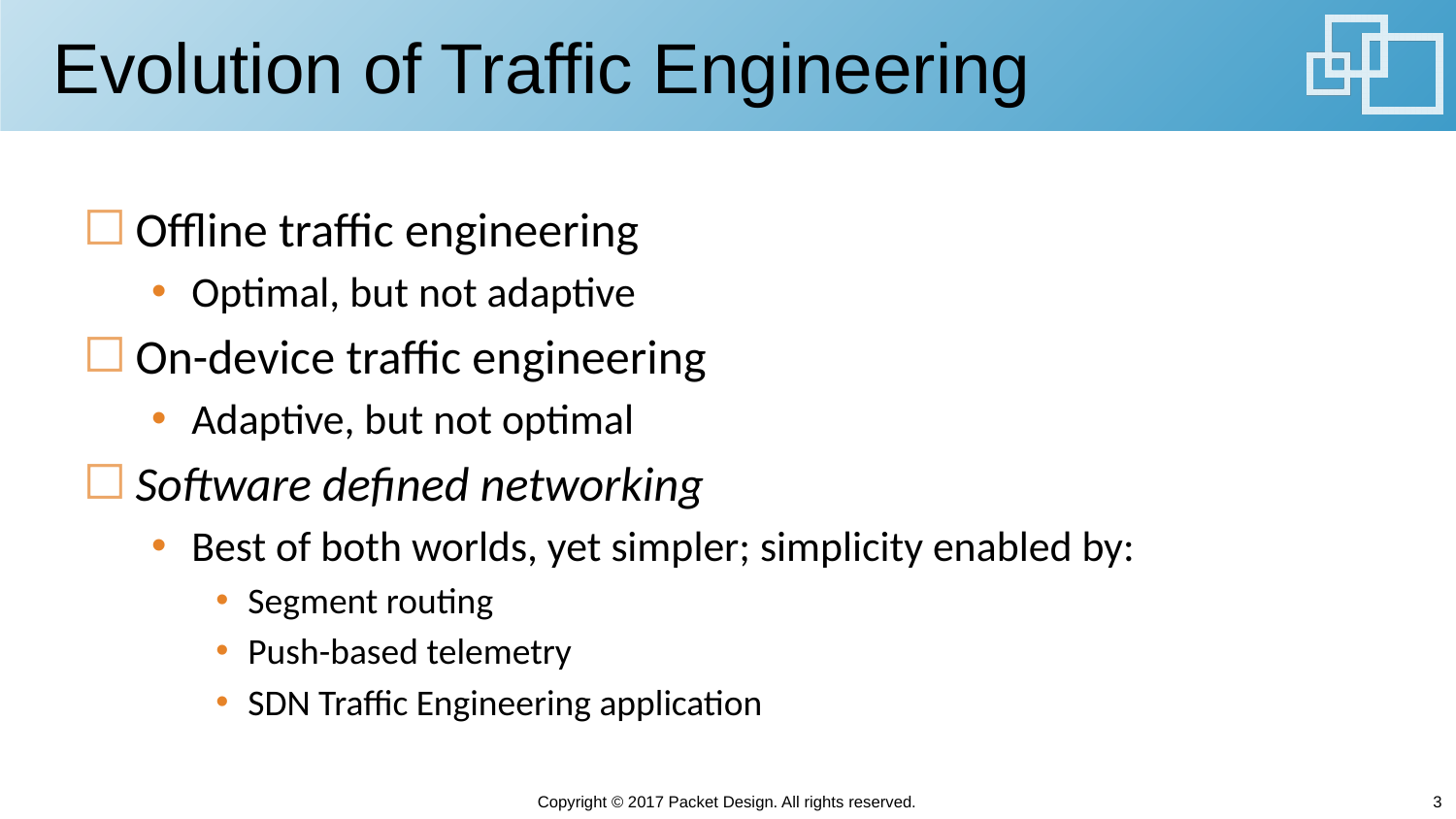

# Evolution of Traffic Engineering
Offline traffic engineering
Optimal, but not adaptive
On-device traffic engineering
Adaptive, but not optimal
Software defined networking
Best of both worlds, yet simpler; simplicity enabled by:
Segment routing
Push-based telemetry
SDN Traffic Engineering application
Copyright © 2017 Packet Design. All rights reserved.
3